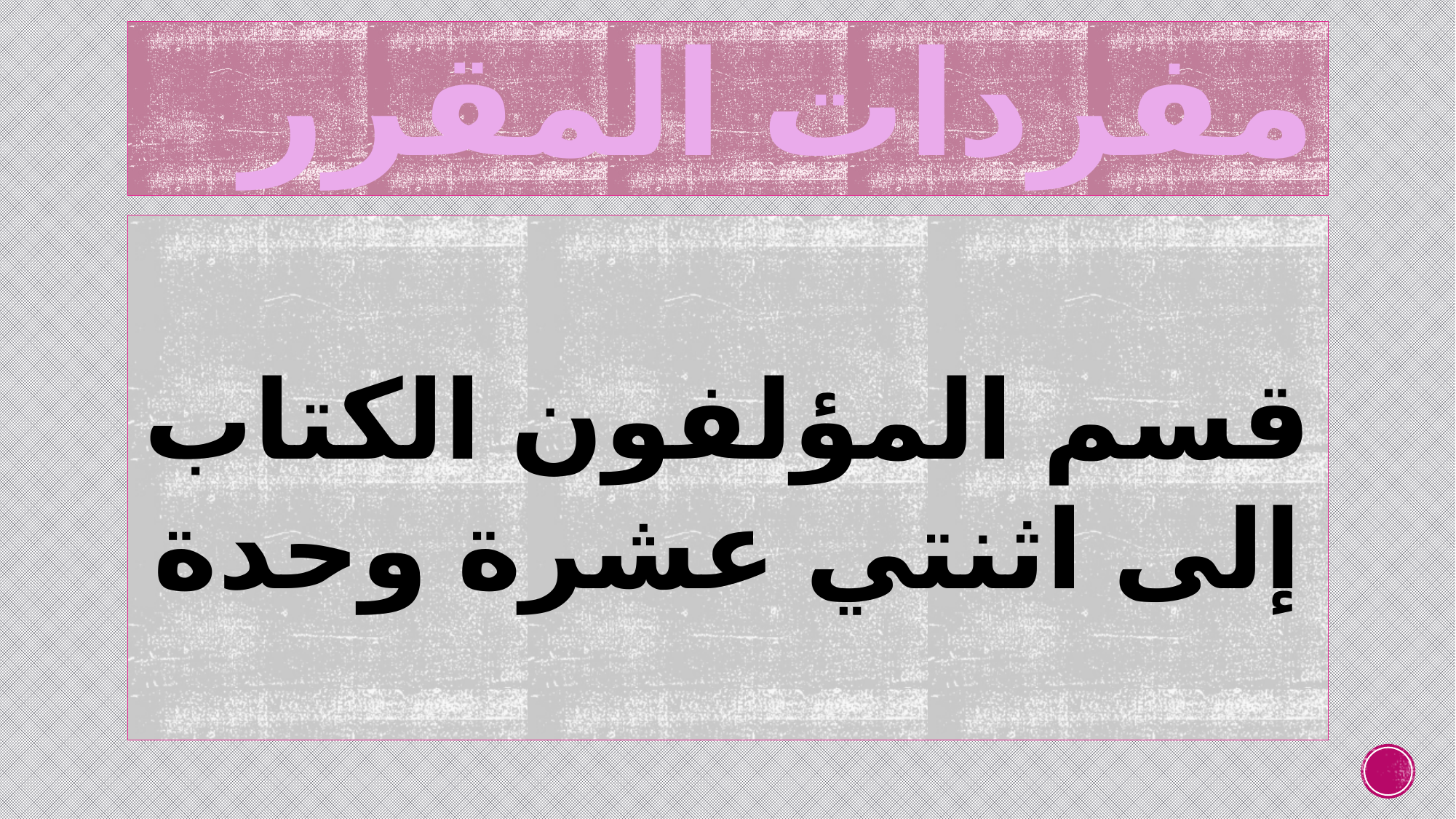

# مفردات المقرر

قسم المؤلفون الكتاب
إلى اثنتي عشرة وحدة